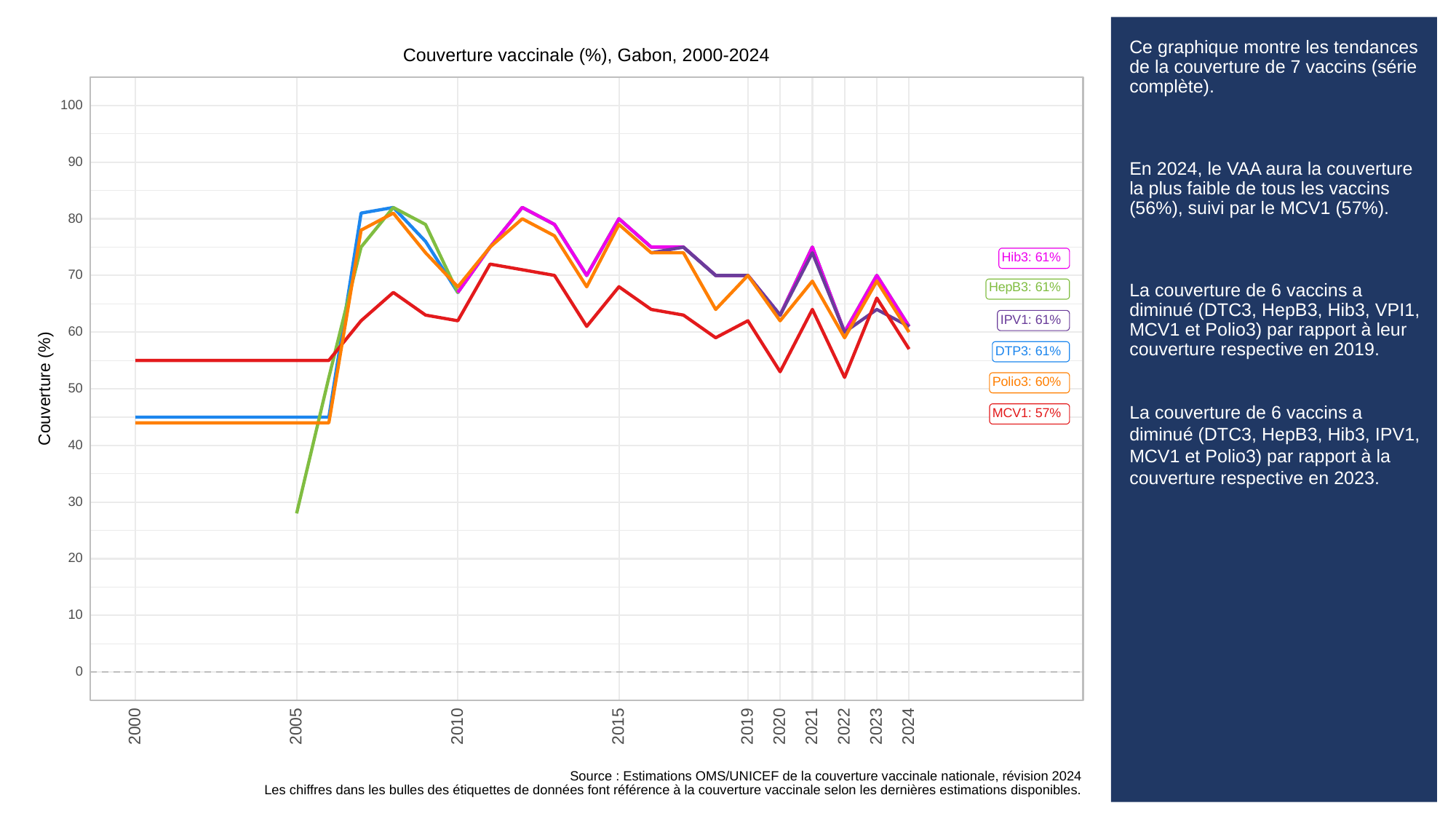

# Ce graphique montre les tendances de la couverture de 7 vaccins (série complète).

En 2024, le VAA aura la couverture la plus faible de tous les vaccins (56%), suivi par le MCV1 (57%).

La couverture de 6 vaccins a diminué (DTC3, HepB3, Hib3, VPI1, MCV1 et Polio3) par rapport à leur couverture respective en 2019.

La couverture de 6 vaccins a diminué (DTC3, HepB3, Hib3, IPV1, MCV1 et Polio3) par rapport à la couverture respective en 2023.

Couverture vaccinale (%), Gabon, 2000-2024

100

90

80

Hib3: 61%

70

HepB3: 61%

IPV1: 61%

60

DTP3: 61%

Polio3: 60%
Couverture (%)
50

MCV1: 57%

40

30

20

10

0

2023
2000
2005
2010
2015
2019
2020
2021
2022
2024
Source : Estimations OMS/UNICEF de la couverture vaccinale nationale, révision 2024
Les chiffres dans les bulles des étiquettes de données font référence à la couverture vaccinale selon les dernières estimations disponibles.